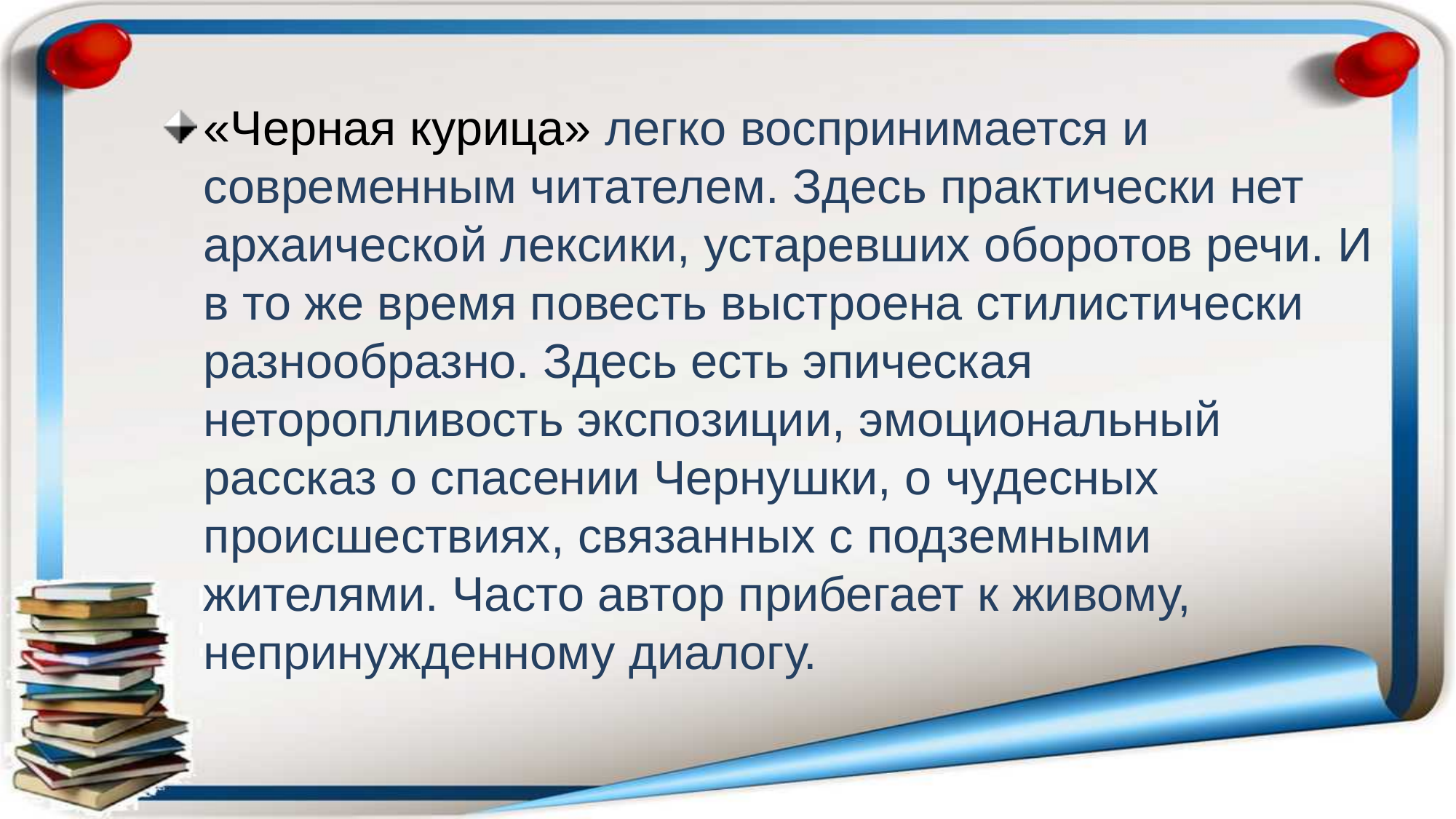

#
«Черная курица» легко воспринимается и современным читателем. Здесь практически нет архаической лексики, устаревших оборотов речи. И в то же время повесть выстроена стилистически разнообразно. Здесь есть эпическая неторопливость экспозиции, эмоциональный рассказ о спасении Чернушки, о чудесных происшествиях, связанных с подземными жителями. Часто автор прибегает к живому, непринужденному диалогу.